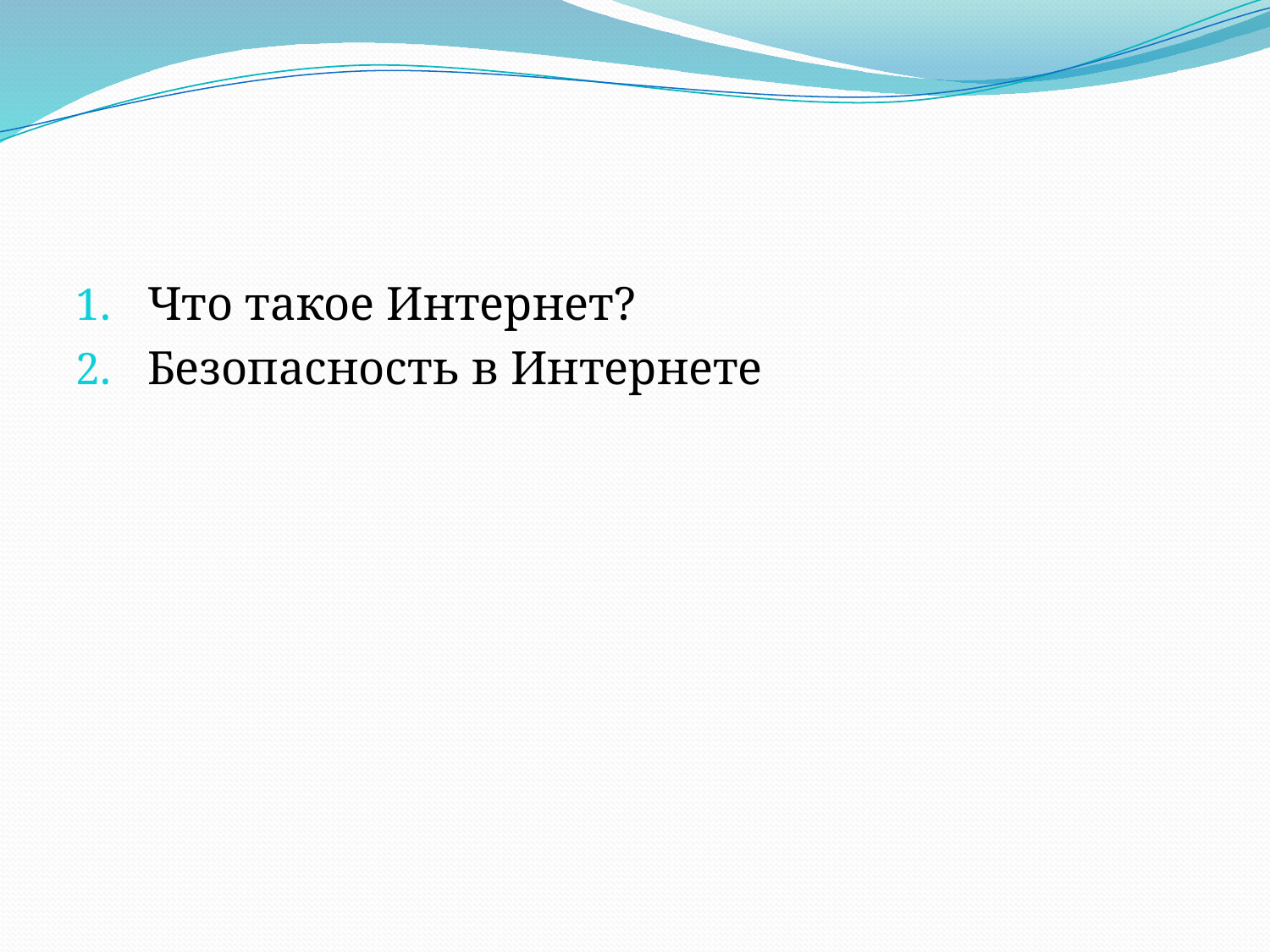

#
Что такое Интернет?
Безопасность в Интернете